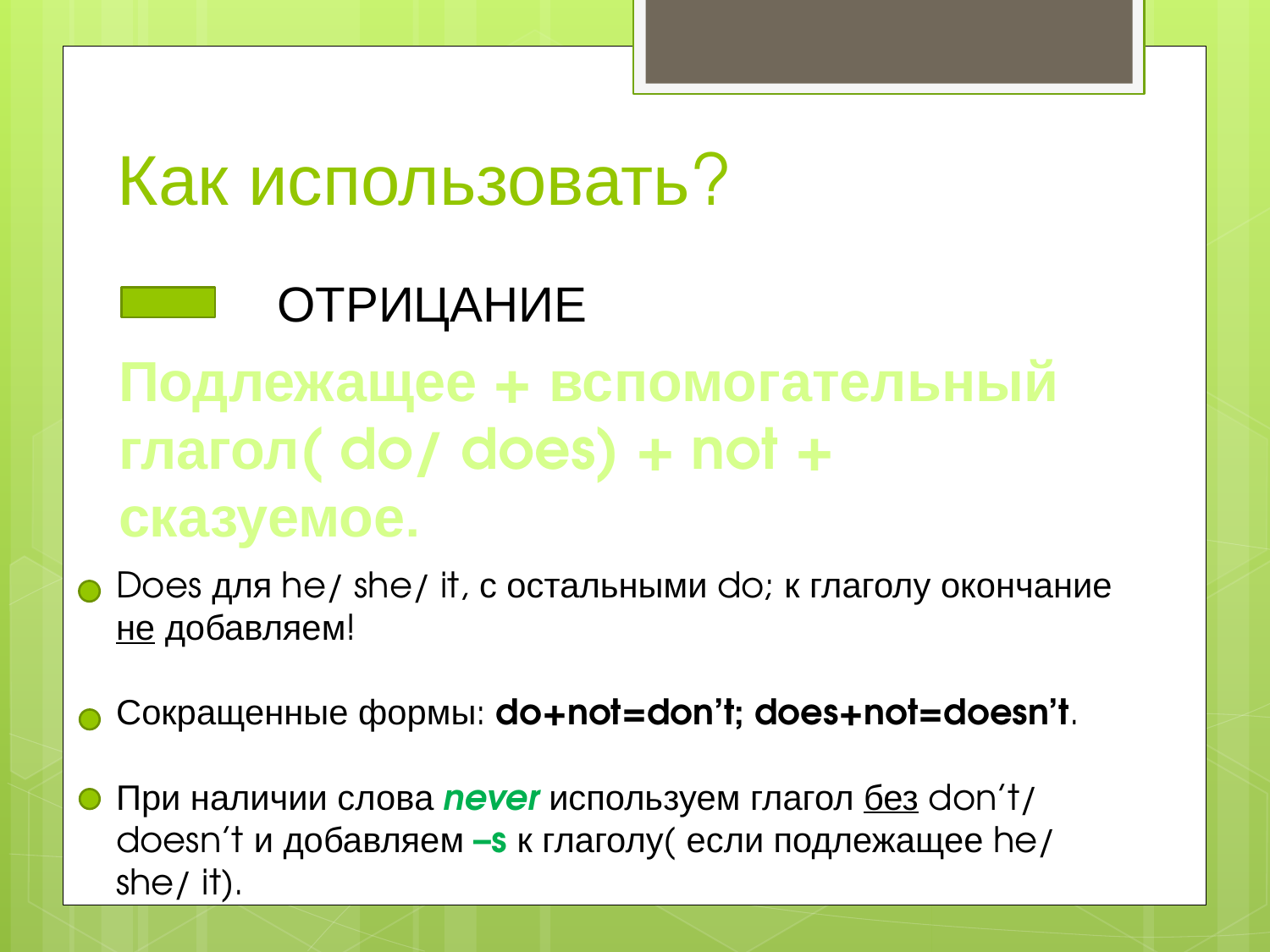

# Как использовать?

ОТРИЦАНИЕ
Подлежащее + вспомогательный глагол( do/ does) + not + сказуемое.
Does для he/ she/ it, с остальными do; к глаголу окончание не добавляем!

Сокращенные формы: do+not=don’t; does+not=doesn’t.

При наличии слова never используем глагол без don’t/ doesn’t и добавляем –s к глаголу( если подлежащее he/ she/ it).